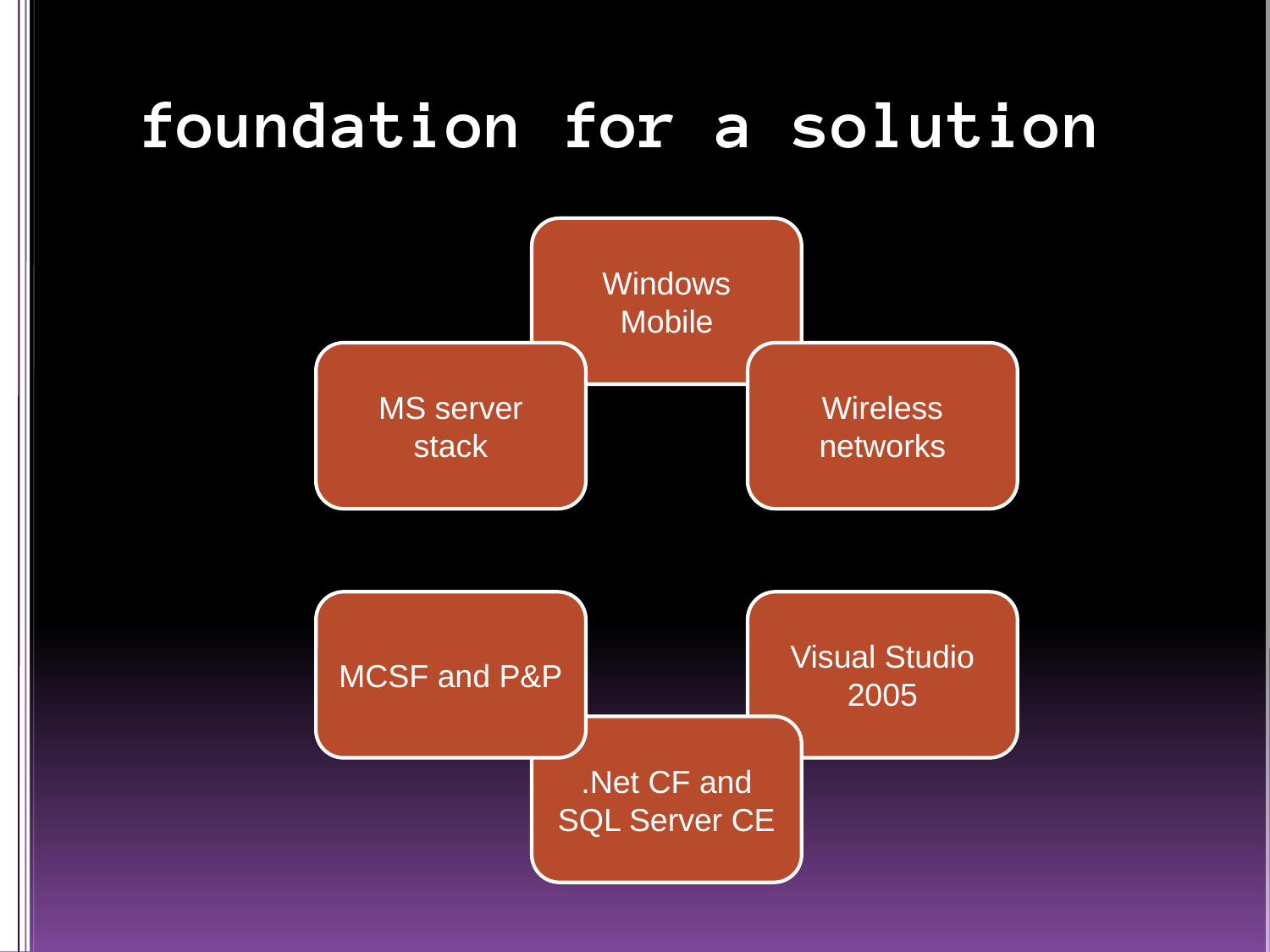

# foundation for a solution
Windows Mobile
Wireless networks
Visual Studio 2005
.Net CF and SQL Server CE
MS server stack
MCSF and P&P